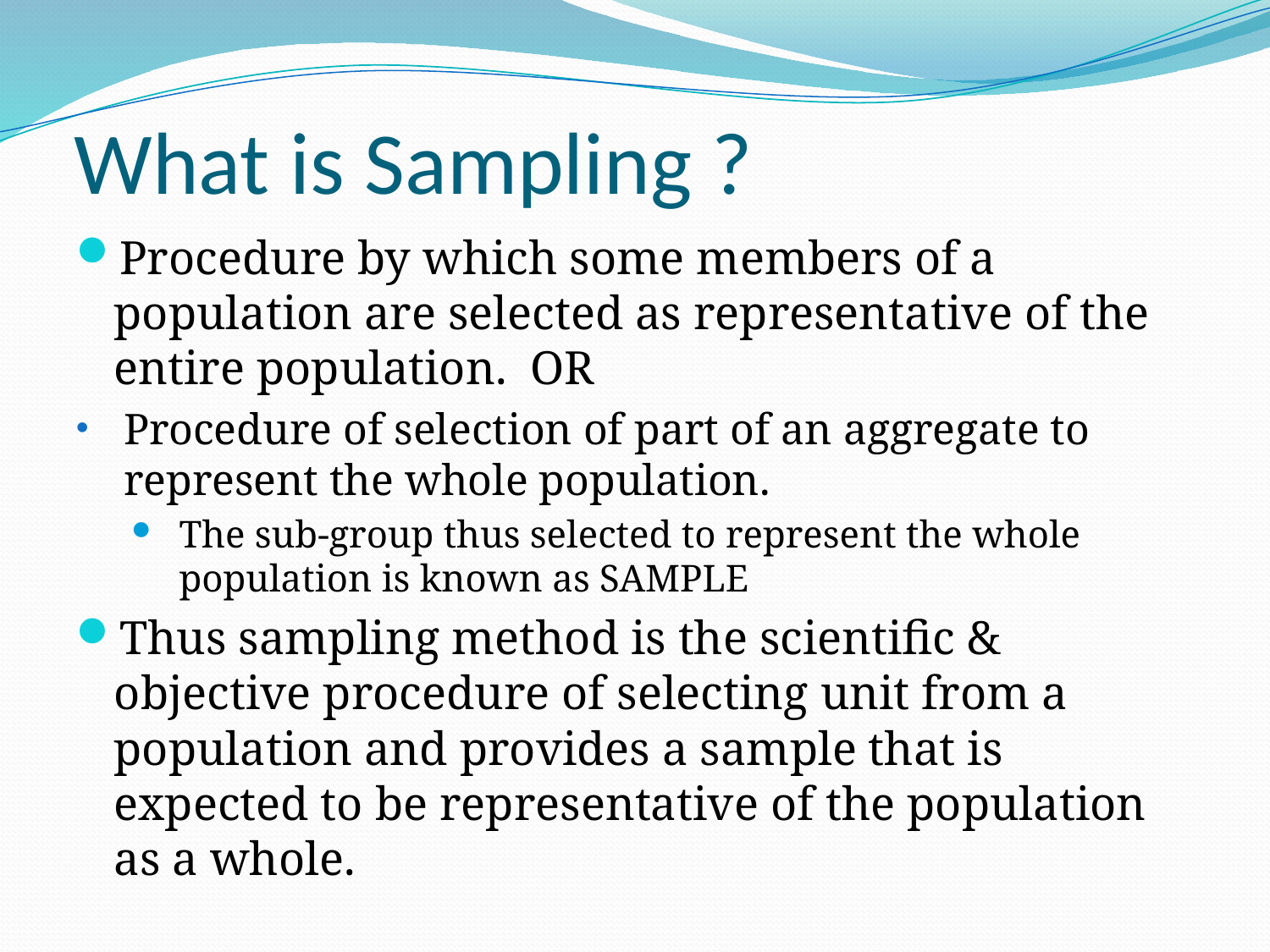

# What is Sampling ?
Procedure by which some members of a population are selected as representative of the entire population.  OR
Procedure of selection of part of an aggregate to represent the whole population.
The sub-group thus selected to represent the whole population is known as SAMPLE
Thus sampling method is the scientific & objective procedure of selecting unit from a population and provides a sample that is expected to be representative of the population as a whole.